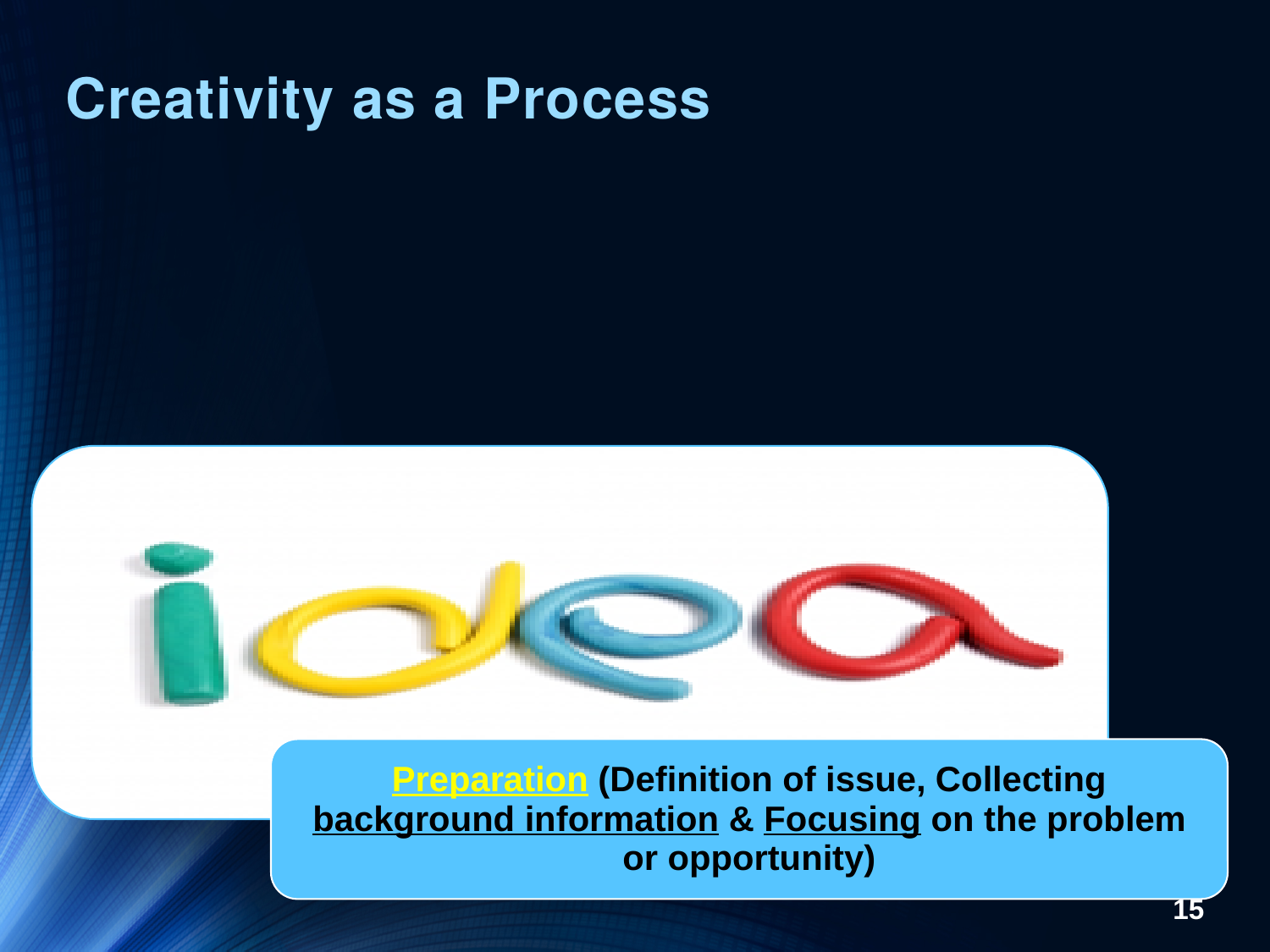

Creativity as a Process
Preparation (Definition of issue, Collecting background information & Focusing on the problem or opportunity)
15